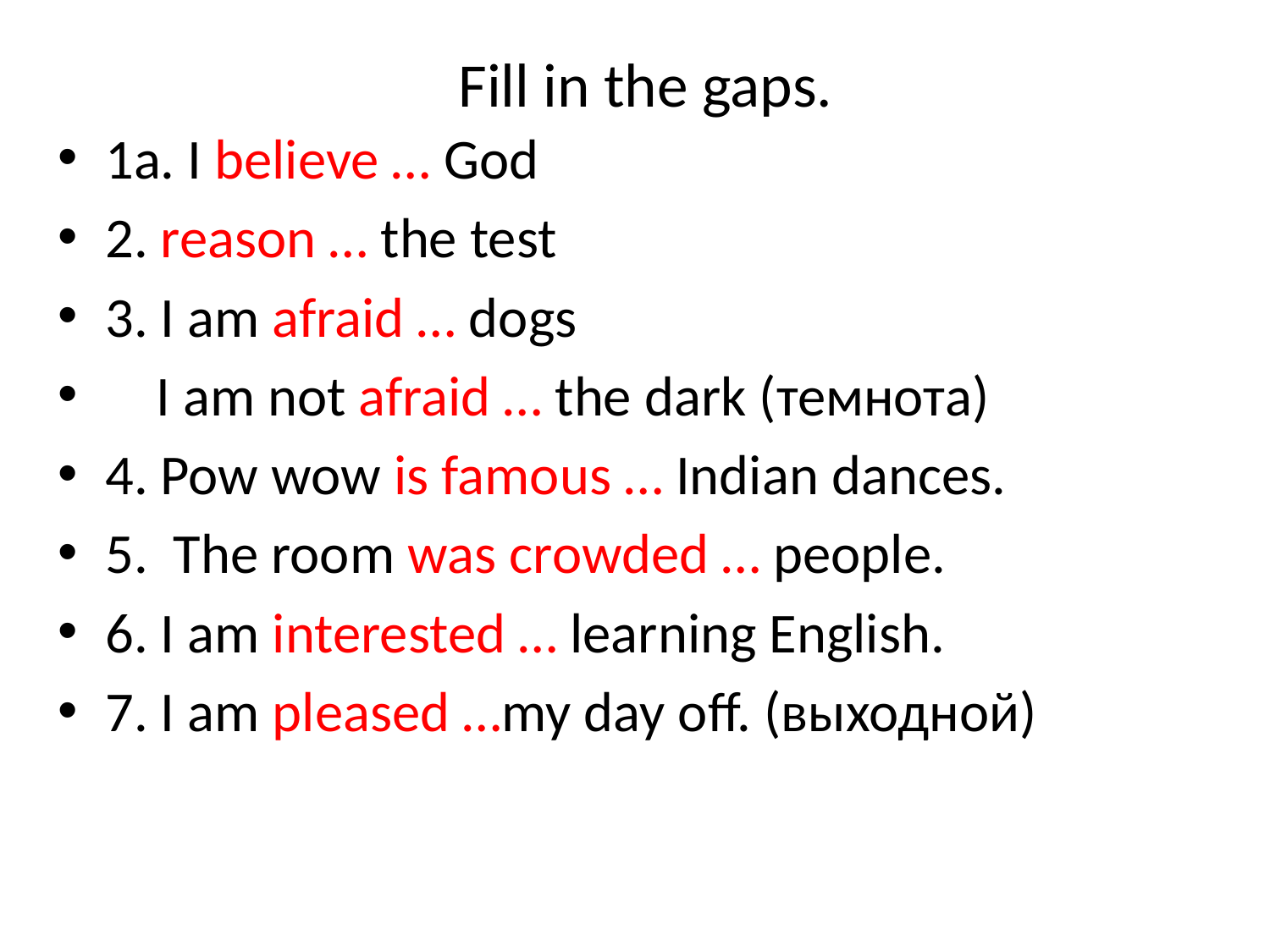

# Fill in the gaps.
1a. I believe … God
2. reason … the test
3. I am afraid … dogs
    I am not afraid … the dark (темнота)
4. Pow wow is famous … Indian dances.
5.  The room was crowded … people.
6. I am interested … learning English.
7. I am pleased …my day off. (выходной)